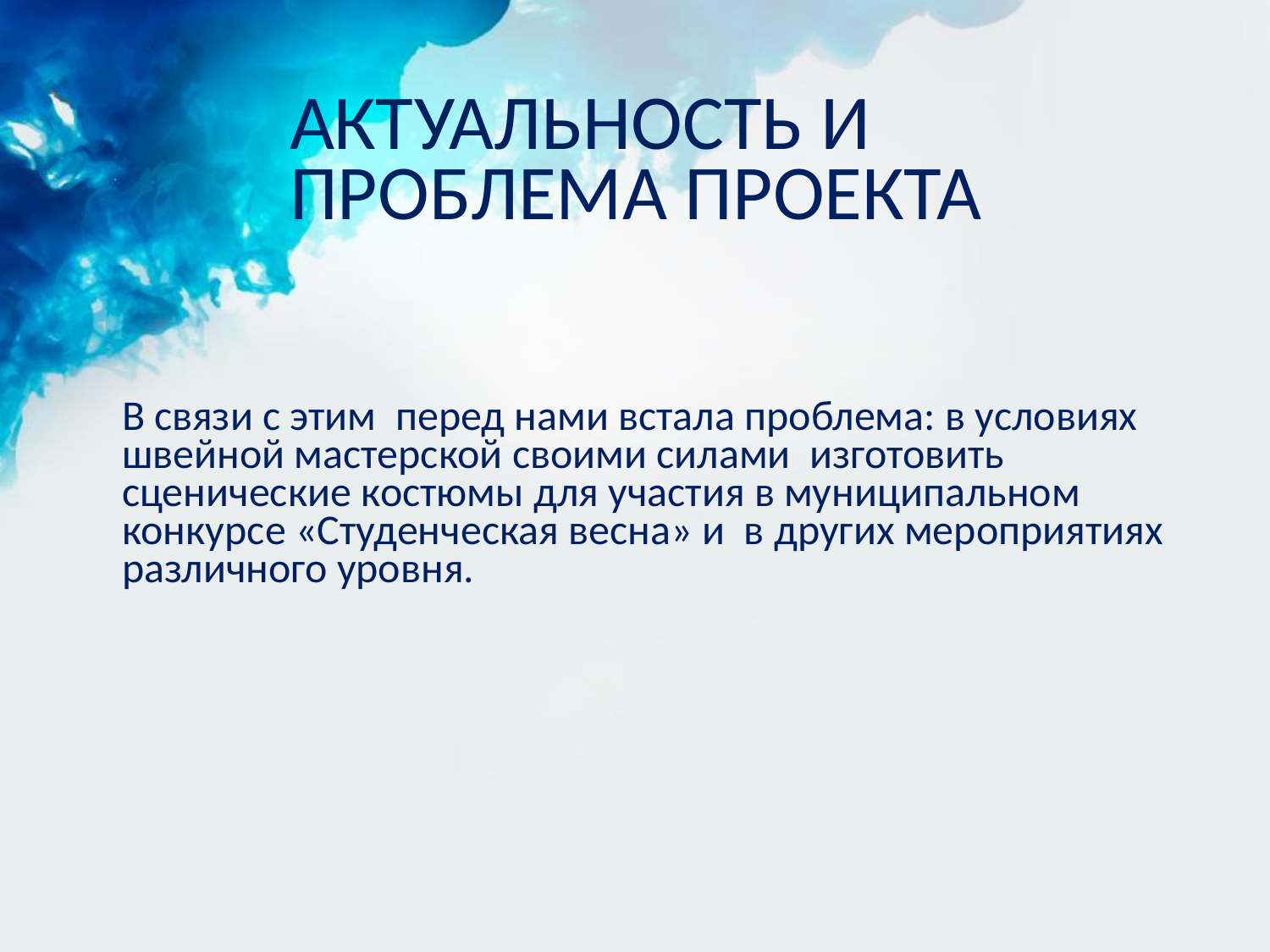

# АКТУАЛЬНОСТЬ И ПРОБЛЕМА ПРОЕКТА
В связи с этим  перед нами встала проблема: в условиях швейной мастерской своими силами  изготовить  сценические костюмы для участия в муниципальном конкурсе «Студенческая весна» и  в других мероприятиях различного уровня.